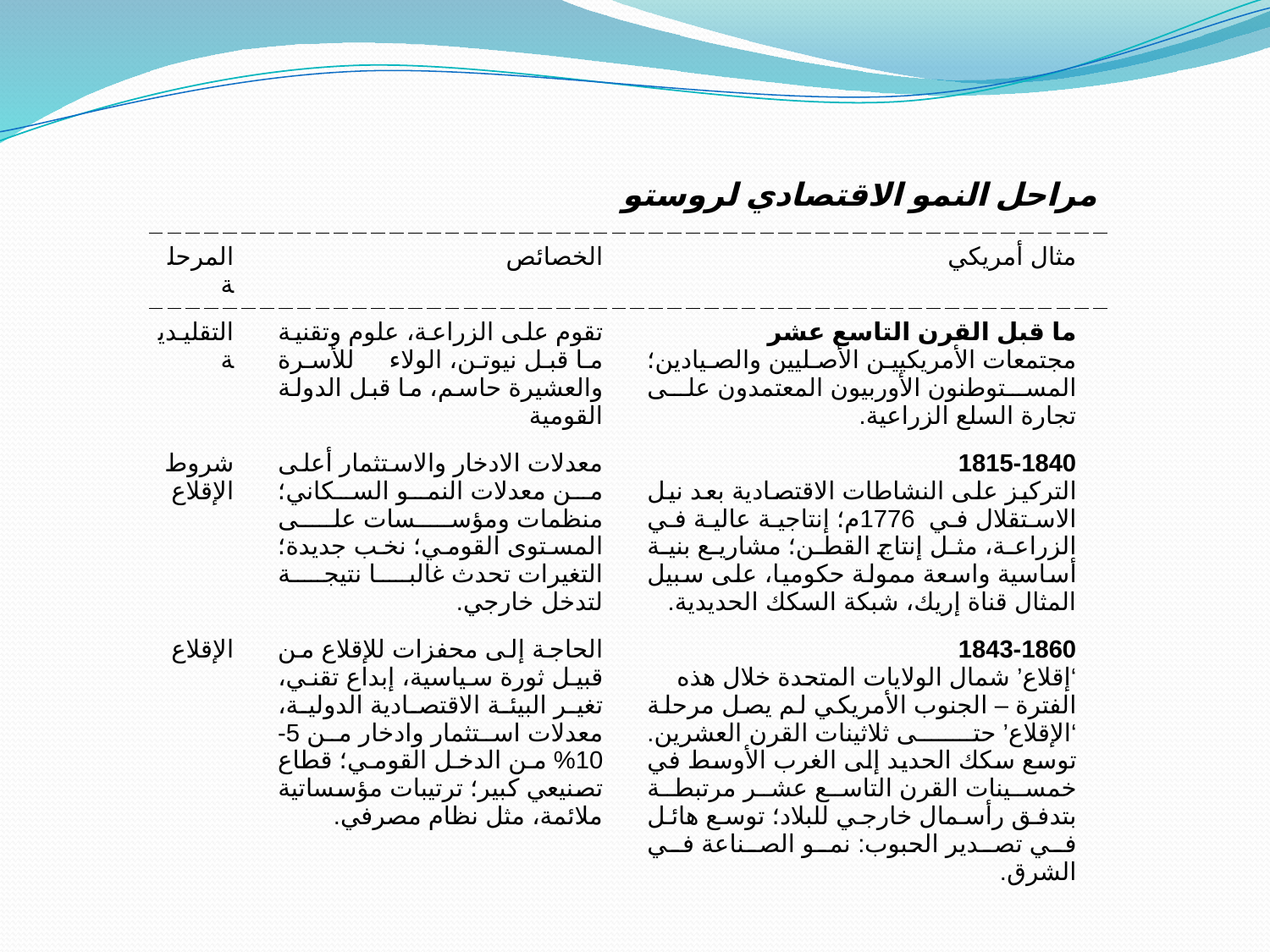

مراحل النمو الاقتصادي لروستو
| المرحلة | الخصائص | مثال أمريكي |
| --- | --- | --- |
| التقليدية | تقوم على الزراعة، علوم وتقنية ما قبل نيوتن، الولاء للأسرة والعشيرة حاسم، ما قبل الدولة القومية | ما قبل القرن التاسع عشر مجتمعات الأمريكيين الأصليين والصيادين؛ المستوطنون الأوربيون المعتمدون على تجارة السلع الزراعية. |
| شروط الإقلاع | معدلات الادخار والاستثمار أعلى من معدلات النمو السكاني؛ منظمات ومؤسسات على المستوى القومي؛ نخب جديدة؛ التغيرات تحدث غالبا نتيجة لتدخل خارجي. | 1815-1840 التركيز على النشاطات الاقتصادية بعد نيل الاستقلال في 1776م؛ إنتاجية عالية في الزراعة، مثل إنتاج القطن؛ مشاريع بنية أساسية واسعة ممولة حكوميا، على سبيل المثال قناة إريك، شبكة السكك الحديدية. |
| الإقلاع | الحاجة إلى محفزات للإقلاع من قبيل ثورة سياسية، إبداع تقني، تغير البيئة الاقتصادية الدولية، معدلات استثمار وادخار من 5-10% من الدخل القومي؛ قطاع تصنيعي كبير؛ ترتيبات مؤسساتية ملائمة، مثل نظام مصرفي. | 1843-1860 ‘إقلاع’ شمال الولايات المتحدة خلال هذه الفترة – الجنوب الأمريكي لم يصل مرحلة ‘الإقلاع’ حتى ثلاثينات القرن العشرين. توسع سكك الحديد إلى الغرب الأوسط في خمسينات القرن التاسع عشر مرتبطة بتدفق رأسمال خارجي للبلاد؛ توسع هائل في تصدير الحبوب: نمو الصناعة في الشرق. |